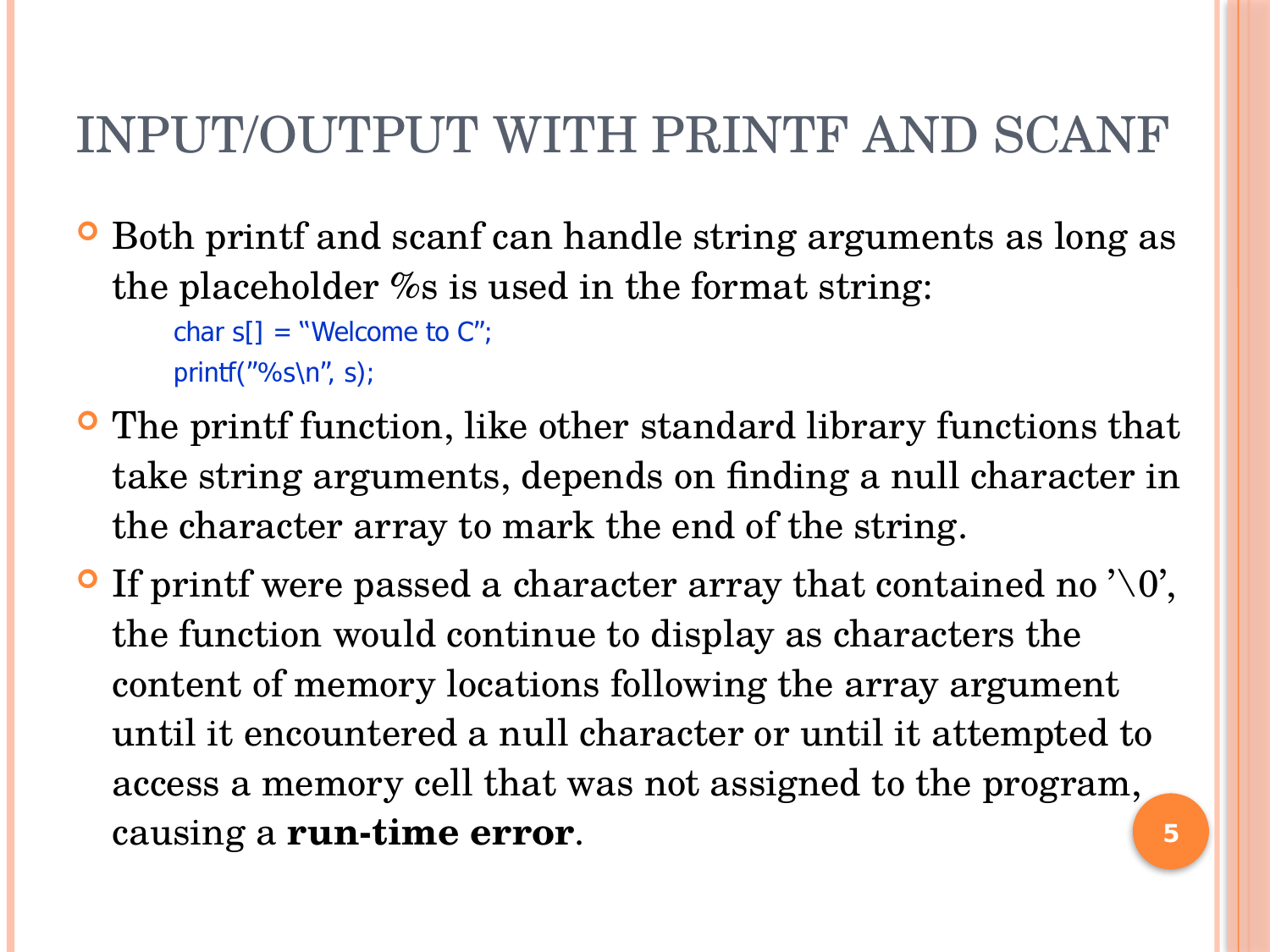

# Input/Output with printf and scanf
Both printf and scanf can handle string arguments as long as the placeholder %s is used in the format string:
char s[] = “Welcome to C”;
printf(”%s\n”, s);
The printf function, like other standard library functions that take string arguments, depends on finding a null character in the character array to mark the end of the string.
If printf were passed a character array that contained no ’\0’, the function would continue to display as characters the content of memory locations following the array argument until it encountered a null character or until it attempted to access a memory cell that was not assigned to the program, causing a run-time error.
5